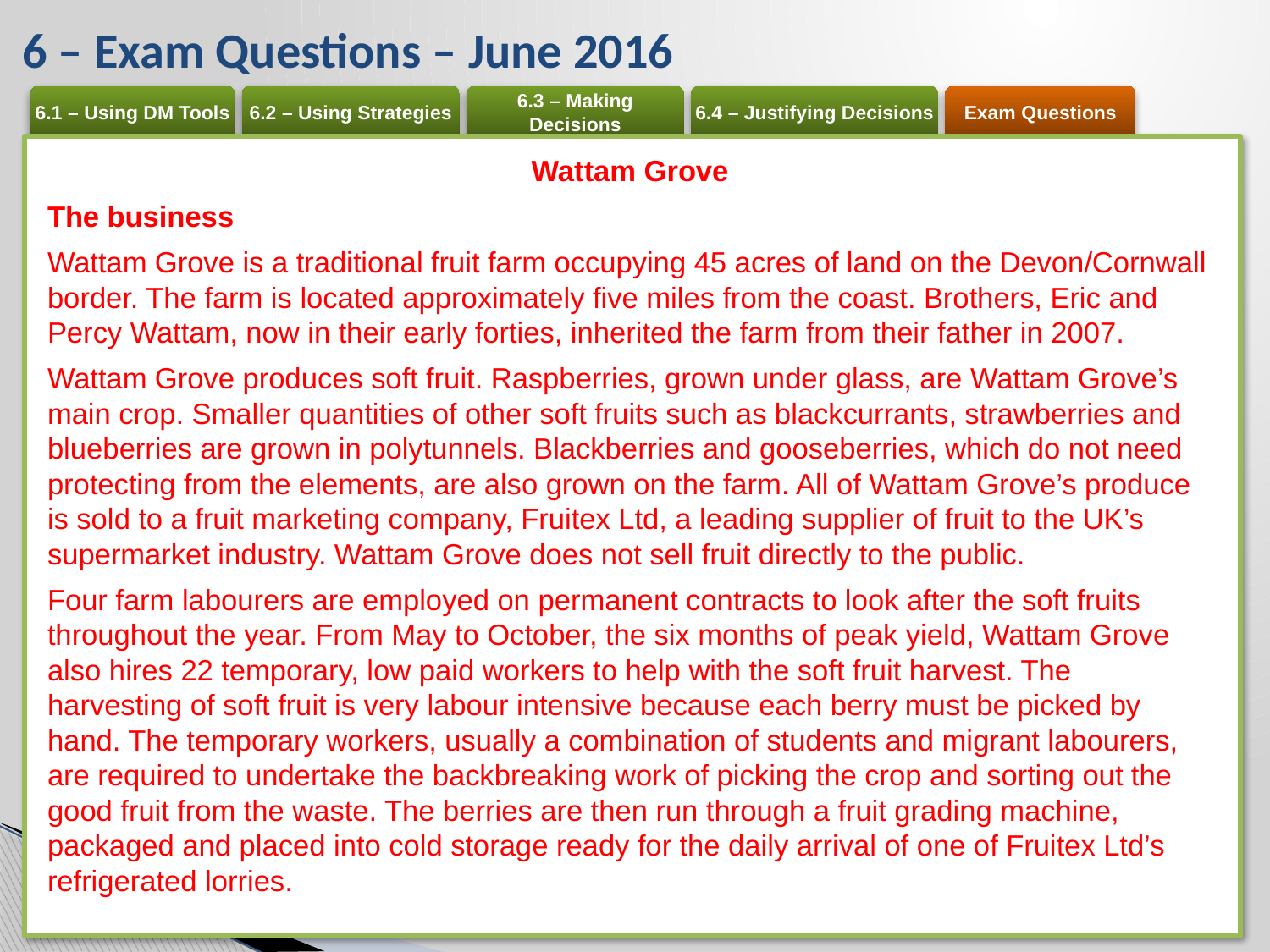

# 6 – Exam Questions – June 2016
Wattam Grove
The business
Wattam Grove is a traditional fruit farm occupying 45 acres of land on the Devon/Cornwall border. The farm is located approximately five miles from the coast. Brothers, Eric and Percy Wattam, now in their early forties, inherited the farm from their father in 2007.
Wattam Grove produces soft fruit. Raspberries, grown under glass, are Wattam Grove’s main crop. Smaller quantities of other soft fruits such as blackcurrants, strawberries and blueberries are grown in polytunnels. Blackberries and gooseberries, which do not need protecting from the elements, are also grown on the farm. All of Wattam Grove’s produce is sold to a fruit marketing company, Fruitex Ltd, a leading supplier of fruit to the UK’s supermarket industry. Wattam Grove does not sell fruit directly to the public.
Four farm labourers are employed on permanent contracts to look after the soft fruits throughout the year. From May to October, the six months of peak yield, Wattam Grove also hires 22 temporary, low paid workers to help with the soft fruit harvest. The harvesting of soft fruit is very labour intensive because each berry must be picked by hand. The temporary workers, usually a combination of students and migrant labourers, are required to undertake the backbreaking work of picking the crop and sorting out the good fruit from the waste. The berries are then run through a fruit grading machine, packaged and placed into cold storage ready for the daily arrival of one of Fruitex Ltd’s refrigerated lorries.